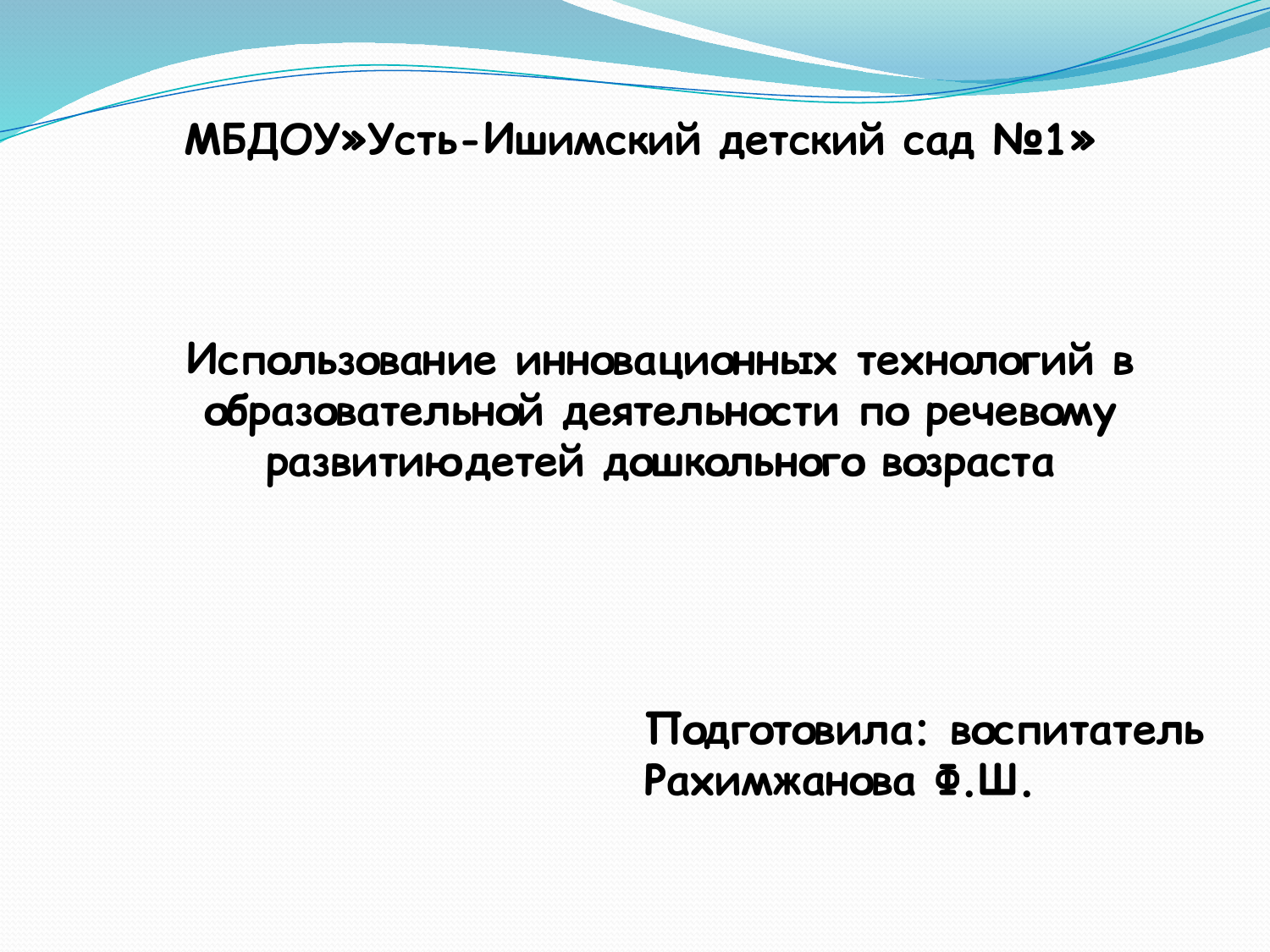

МБДОУ»Усть-Ишимский детский сад №1»
Использование инновационных технологий в образовательной деятельности по речевому развитию детей дошкольного возраста
Подготовила: воспитатель
Рахимжанова Ф.Ш.